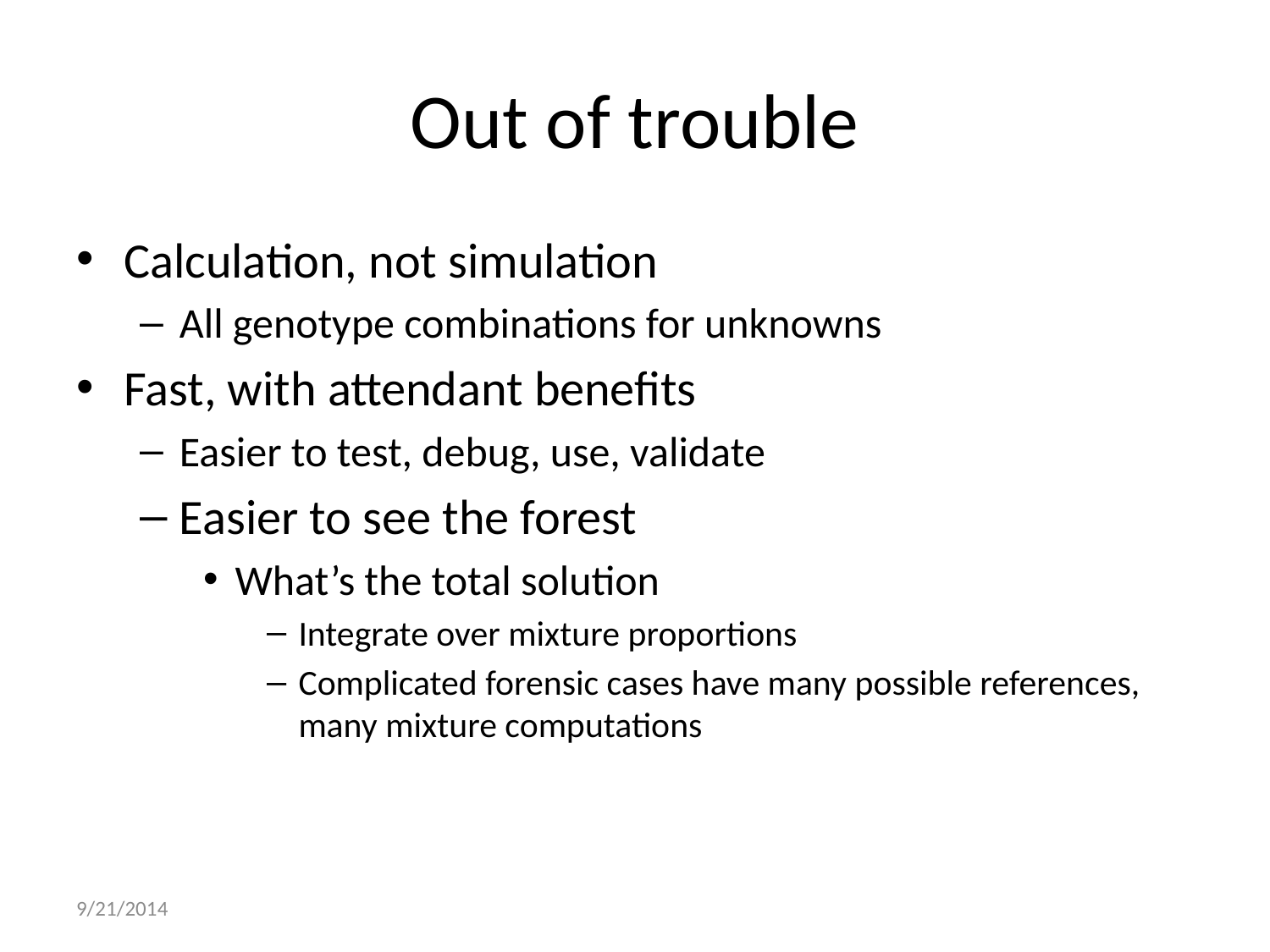

# Out of trouble
Calculation, not simulation
All genotype combinations for unknowns
Fast, with attendant benefits
Easier to test, debug, use, validate
Easier to see the forest
What’s the total solution
Integrate over mixture proportions
Complicated forensic cases have many possible references, many mixture computations

9/21/2014